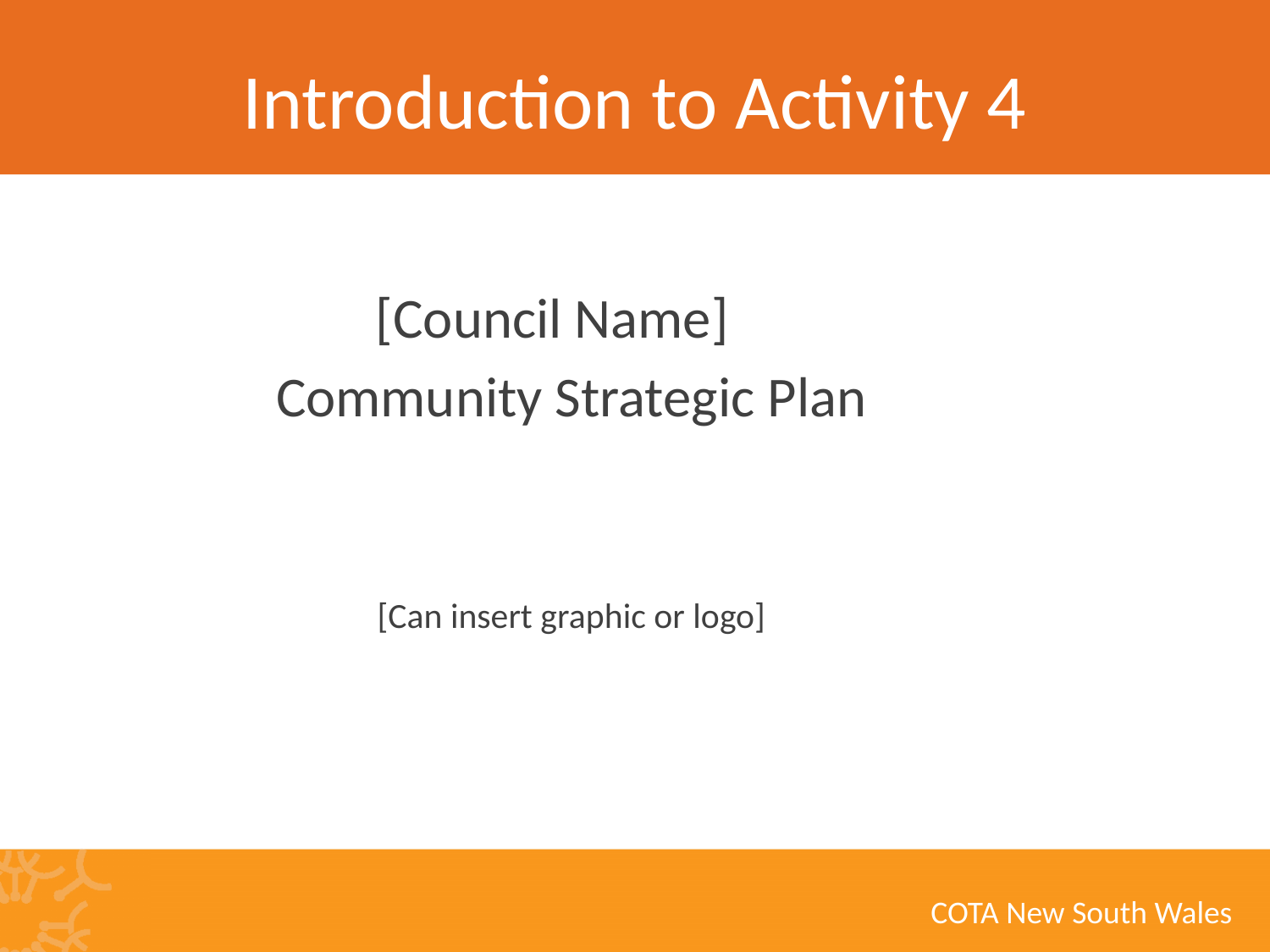

# Introduction to Activity 4
[Council Name]
Community Strategic Plan

[Can insert graphic or logo]